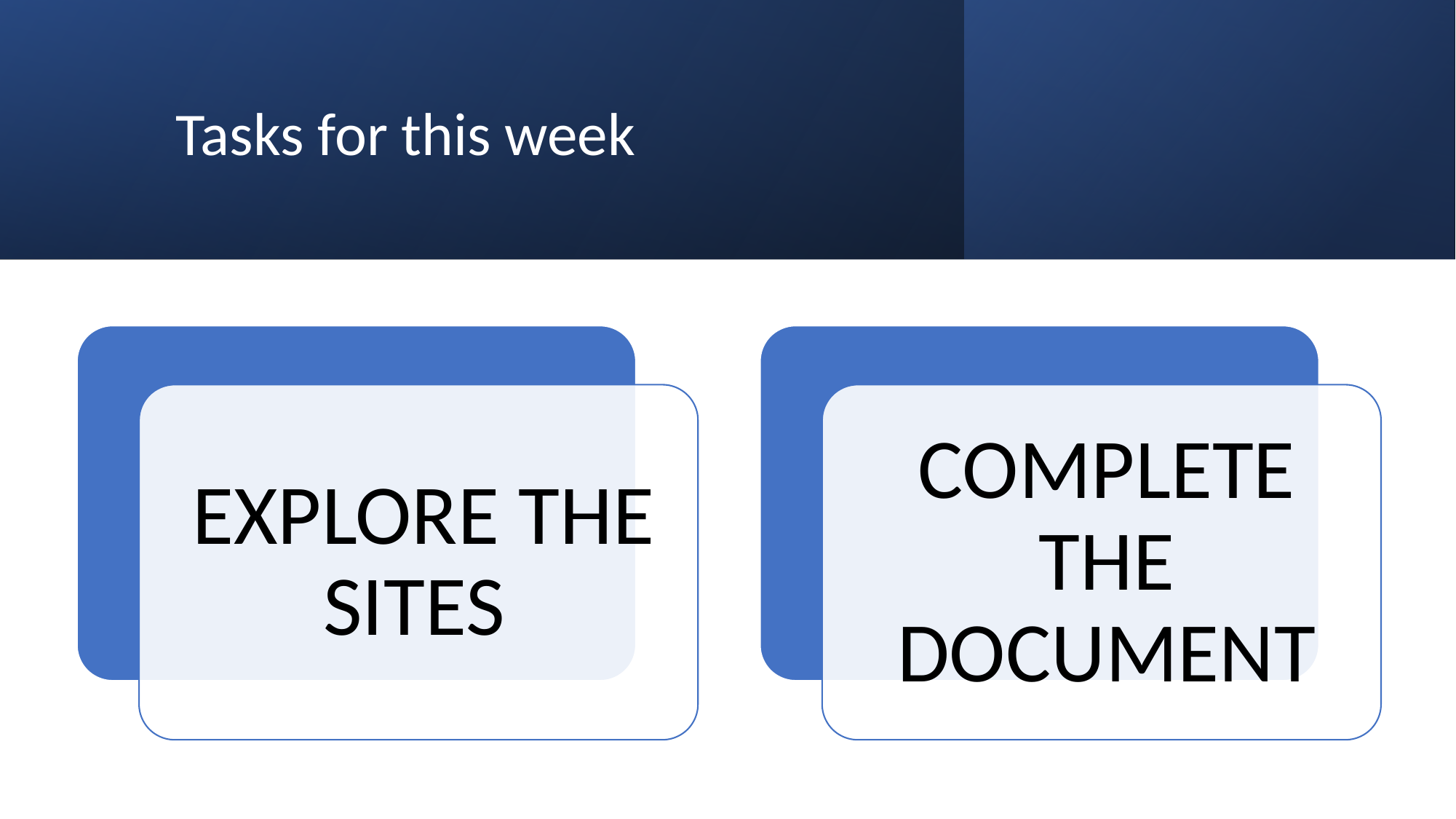

# Tasks for this week
Explore the sites
Complete the document